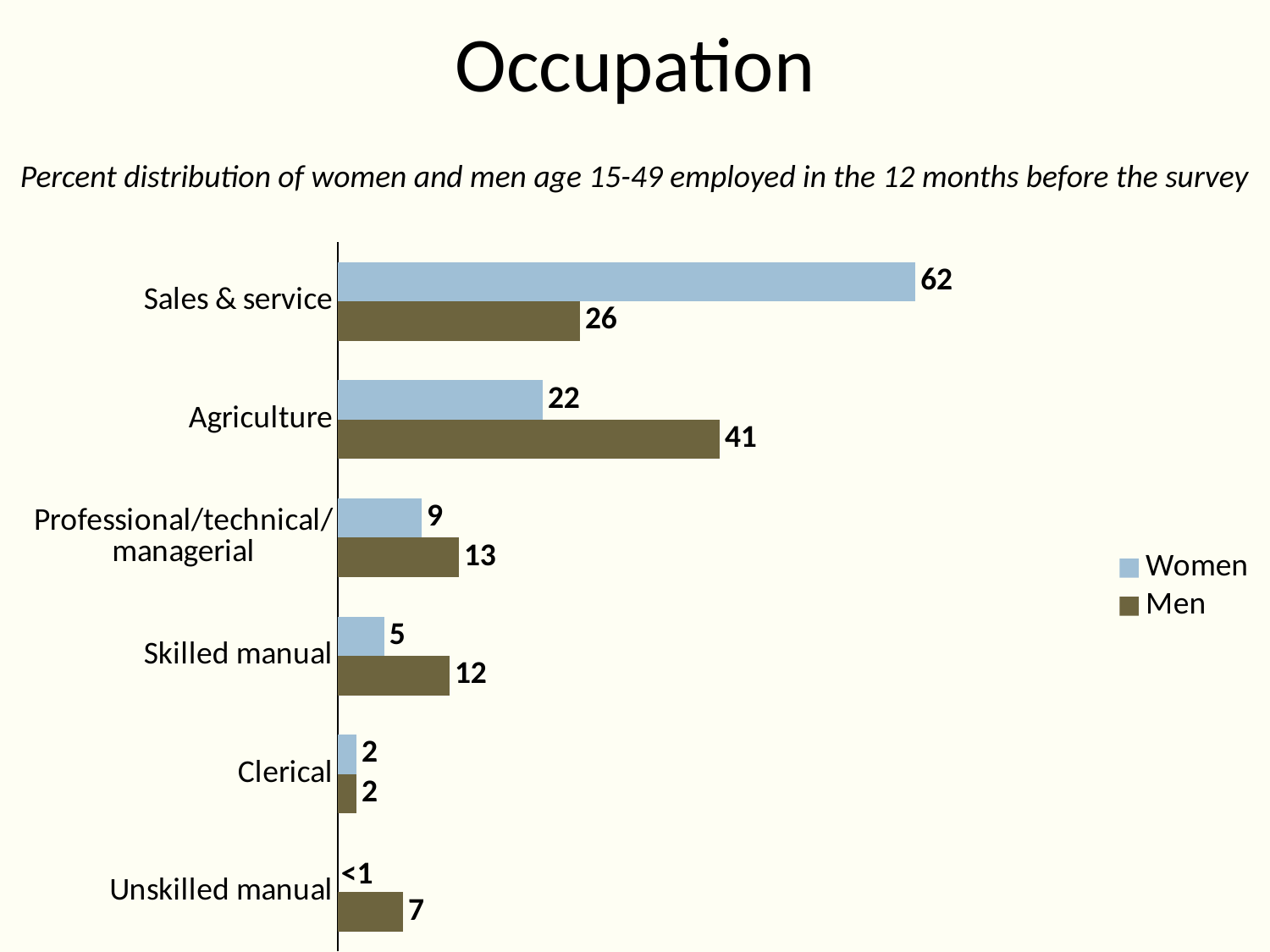

# Occupation
Percent distribution of women and men age 15-49 employed in the 12 months before the survey

### Chart

| Category | Men | Women |
|---|---|---|
| Unskilled manual | 7.0 | None |
| Clerical | 2.0 | 2.0 |
| Skilled manual | 12.0 | 5.0 |
| Professional/technical/ managerial | 13.0 | 9.0 |
| Agriculture | 41.0 | 22.0 |
| Sales & service | 26.0 | 62.0 |
<1